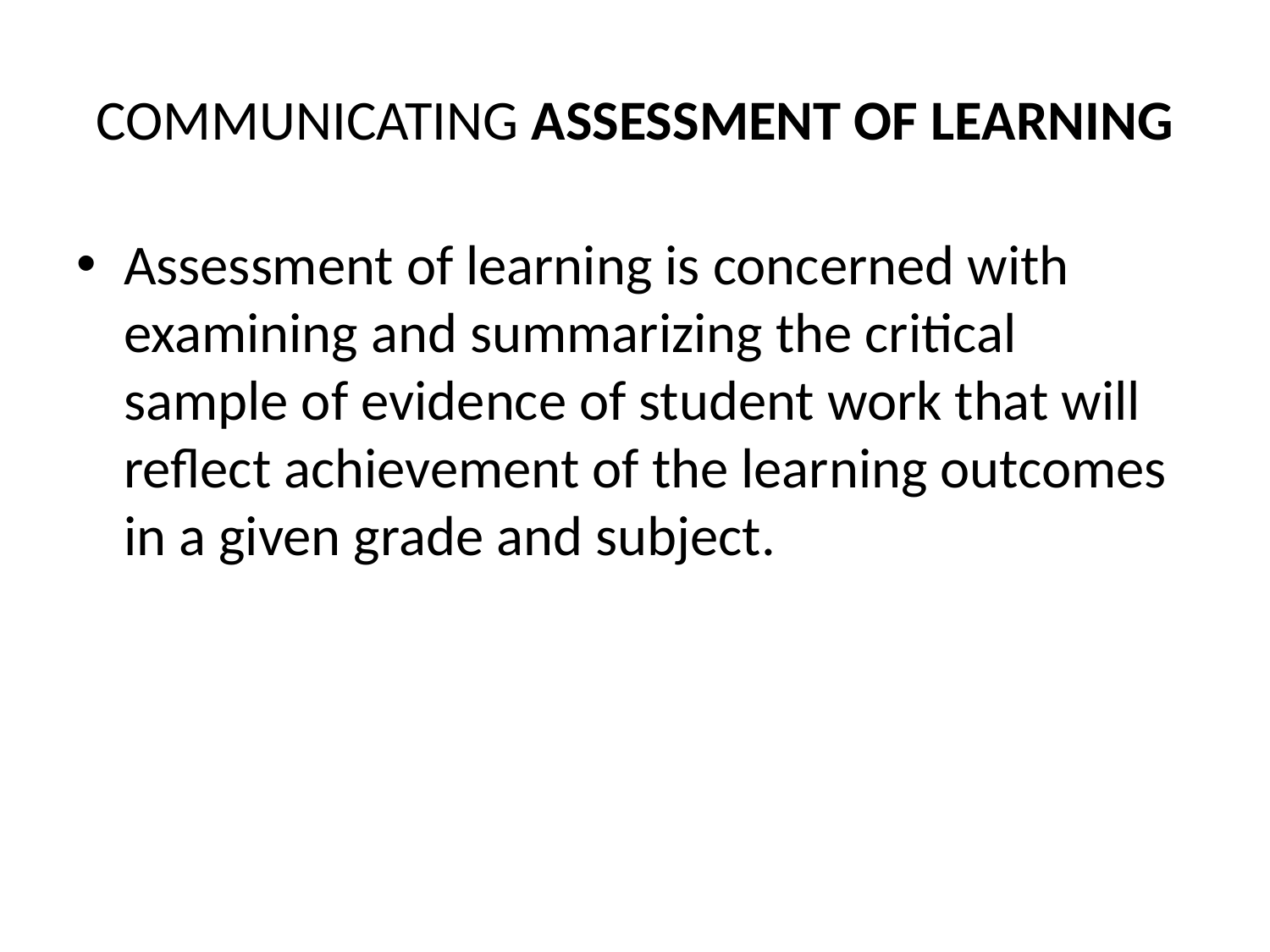

# COMMUNICATING ASSESSMENT OF LEARNING
Assessment of learning is concerned with examining and summarizing the critical sample of evidence of student work that will reflect achievement of the learning outcomes in a given grade and subject.